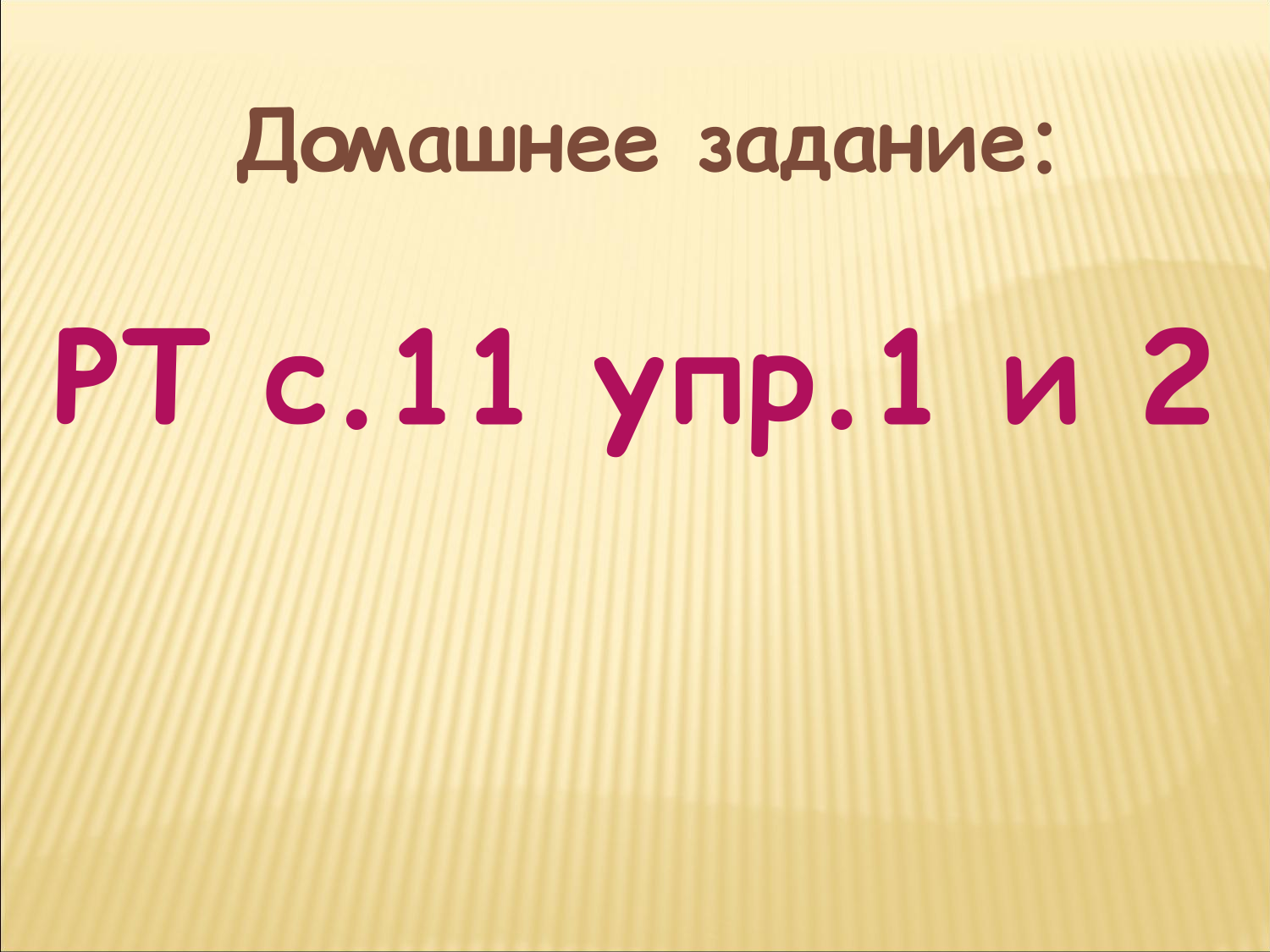

Домашнее задание:
РТ с.11 упр.1 и 2